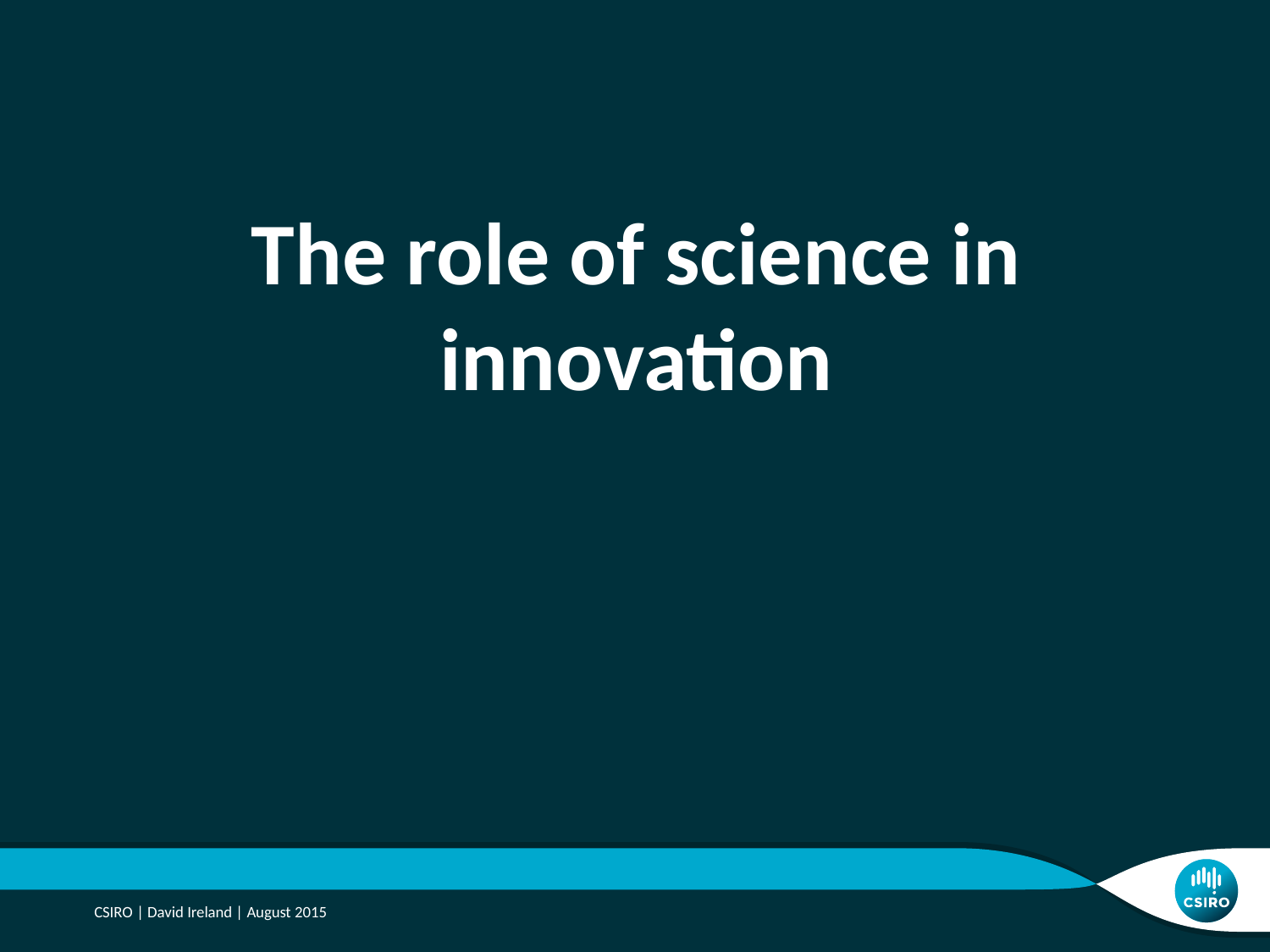

The role of science in innovation
CSIRO | David Ireland | August 2015